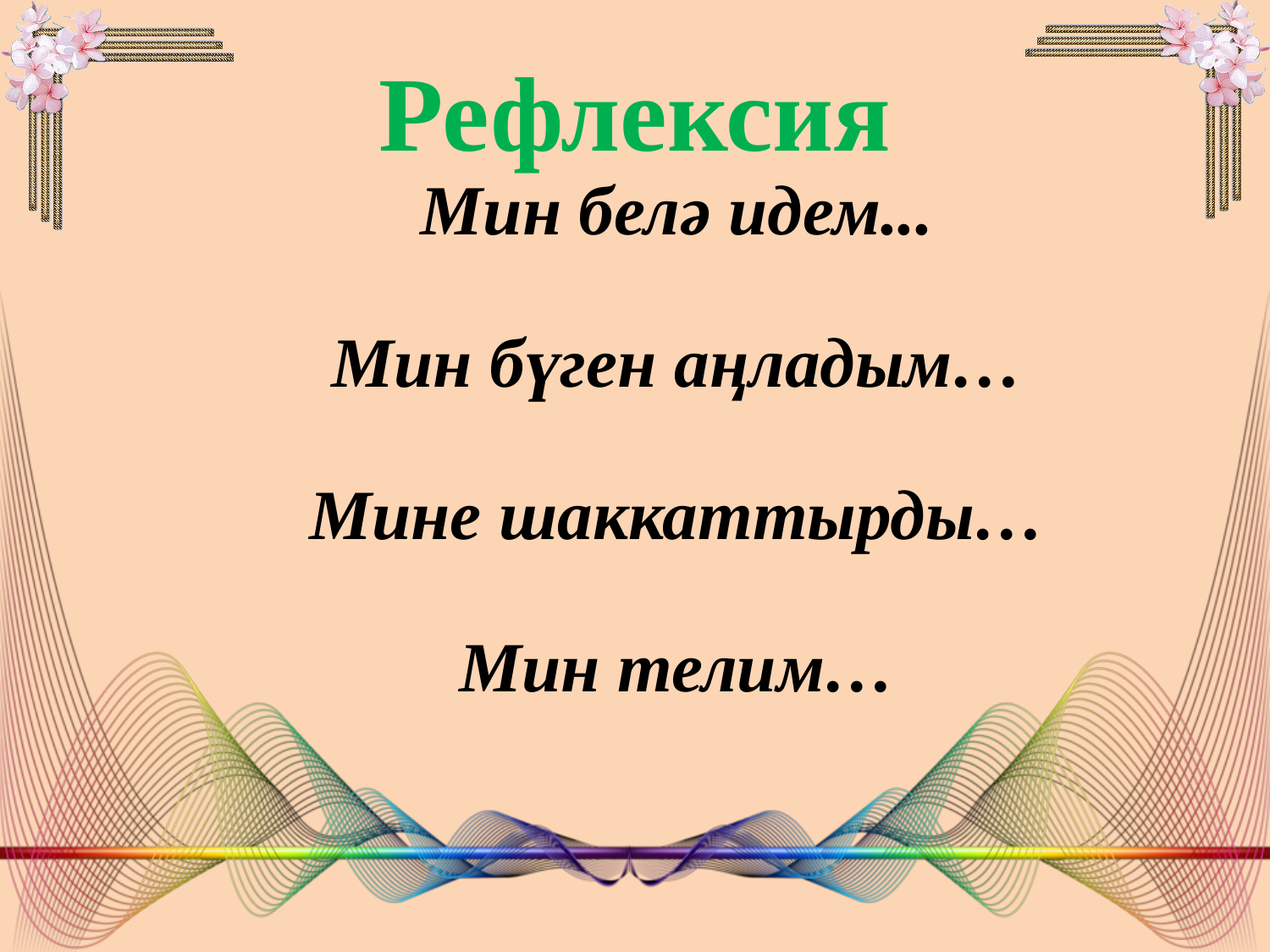

# Рефлексия Мин белә идем... Мин бүген аңладым… Мине шаккаттырды… Мин телим…